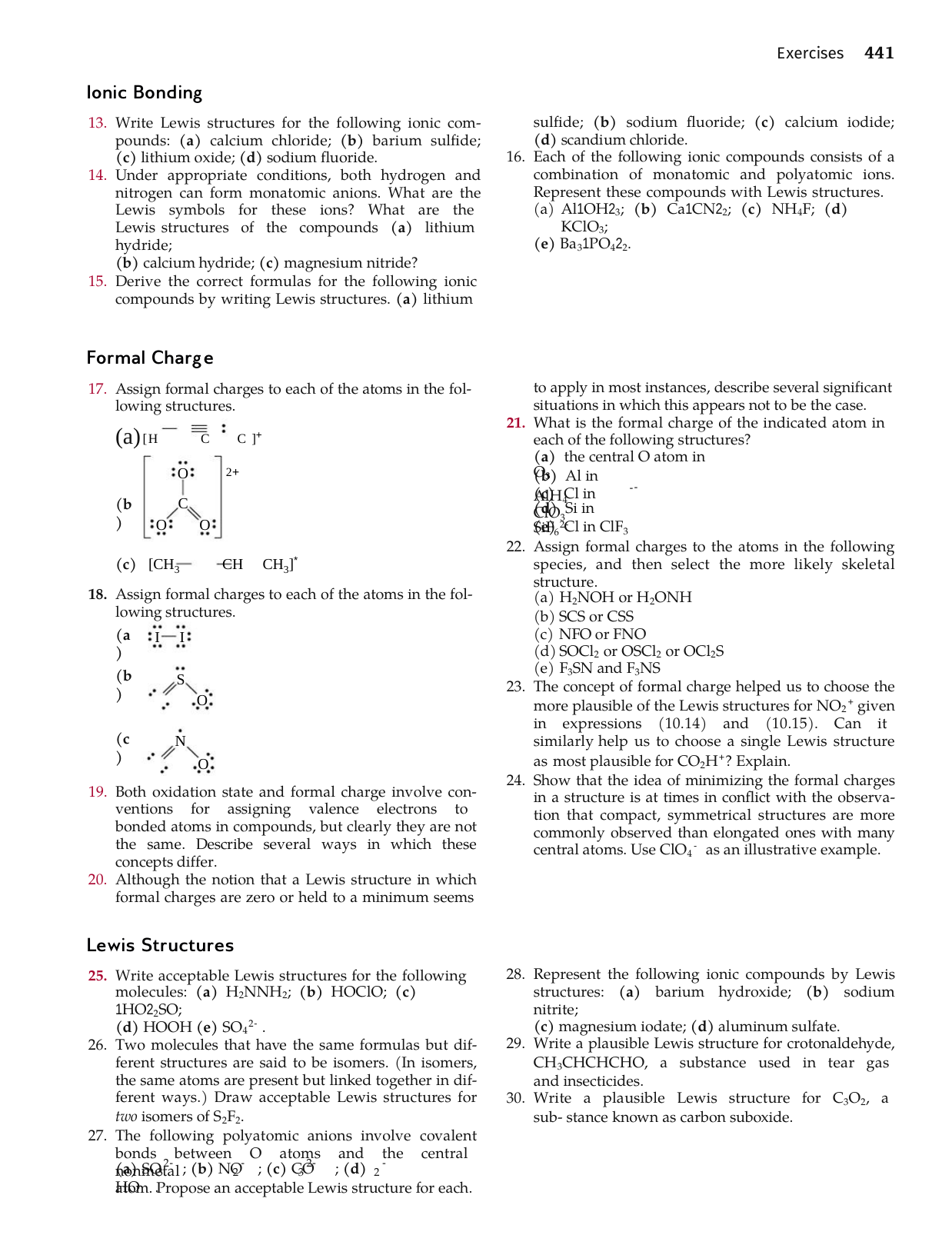

Exercises	441
Ionic Bonding
Write Lewis structures for the following ionic com- pounds:  (a)  calcium  chloride;  (b)  barium  sulfide;
(c) lithium oxide; (d) sodium fluoride.
Under  appropriate  conditions,  both  hydrogen  and nitrogen can form monatomic anions. What are the Lewis  symbols  for  these  ions?  What  are  the  Lewis structures  of  the  compounds  (a)  lithium  hydride;
(b) calcium hydride; (c) magnesium nitride?
Derive the correct formulas for the following ionic compounds by writing Lewis structures. (a) lithium
sulfide;  (b)  sodium  fluoride;  (c)  calcium  iodide;
(d) scandium chloride.
Each of the following ionic compounds consists of a combination  of  monatomic  and  polyatomic  ions. Represent these compounds with Lewis structures.
Al1OH23;  (b)  Ca1CN22;  (c)  NH4F;  (d)  KClO3;
(e) Ba31PO422.
Formal Charge
Assign formal charges to each of the atoms in the fol- lowing structures.
[H	C	C  ]+
2+
to apply in most instances, describe several significant situations in which this appears not to be the case.
21.  What is the formal charge of the indicated atom in each of the following structures?
(a)  the central O atom in O3
-
O
(b)  Al in AlH4
-
(c)  Cl in ClO3
C
O	O
(b)
(d)  Si in SiF62-

(e)  Cl in ClF3
Assign formal charges to the atoms in the following species,  and  then  select  the  more  likely  skeletal structure.
H2NOH or H2ONH
SCS or CSS
NFO or FNO
SOCl2 or OSCl2 or OCl2S
F3SN and F3NS
The concept of formal charge helped us to choose the more plausible of the Lewis structures for NO2+ given in  expressions  (10.14)  and  (10.15).  Can  it  similarly help us to choose a single Lewis structure as most plausible for CO2H+? Explain.
Show that the idea of minimizing the formal charges in a structure is at times in conflict with the observa- tion that compact, symmetrical structures are more commonly observed than elongated ones with many central atoms. Use ClO4- as an illustrative example.
(c)   [CH3	CH	CH3]*
18.  Assign formal charges to each of the atoms in the fol- lowing structures.
(a)
I	I
(b)
S
O
(c)
N
O
Both oxidation state and formal charge involve con- ventions  for  assigning  valence  electrons  to  bonded atoms in compounds, but clearly they are not the same. Describe several ways in which these concepts differ.
Although the notion that a Lewis structure in which formal charges are zero or held to a minimum seems
Lewis Structures
25.  Write acceptable Lewis structures for the following
Represent the following ionic compounds by Lewis structures: (a) barium hydroxide; (b) sodium nitrite;
(c) magnesium iodate; (d) aluminum sulfate.
Write a plausible Lewis structure for crotonaldehyde, CH3CHCHCHO,  a  substance  used  in  tear  gas  and insecticides.
Write  a  plausible  Lewis  structure  for  C3O2,  a  sub- stance known as carbon suboxide.
molecules:  (a)  H2NNH2;  (b)  HOClO;  (c)  1HO22SO;
(d) HOOH (e) SO42-.
Two molecules that have the same formulas but dif- ferent structures are said to be isomers. (In isomers, the same atoms are present but linked together in dif- ferent ways.) Draw acceptable Lewis structures for two isomers of S2F2.
The  following  polyatomic  anions  involve  covalent bonds  between  O  atoms  and  the  central  nonmetal
atom. Propose an acceptable Lewis structure for each.
2-	-	2-	-
(a) SO                                    ; (b) NO                      ; (c) CO                                    ; (d) HO                     .
3
2
3
2